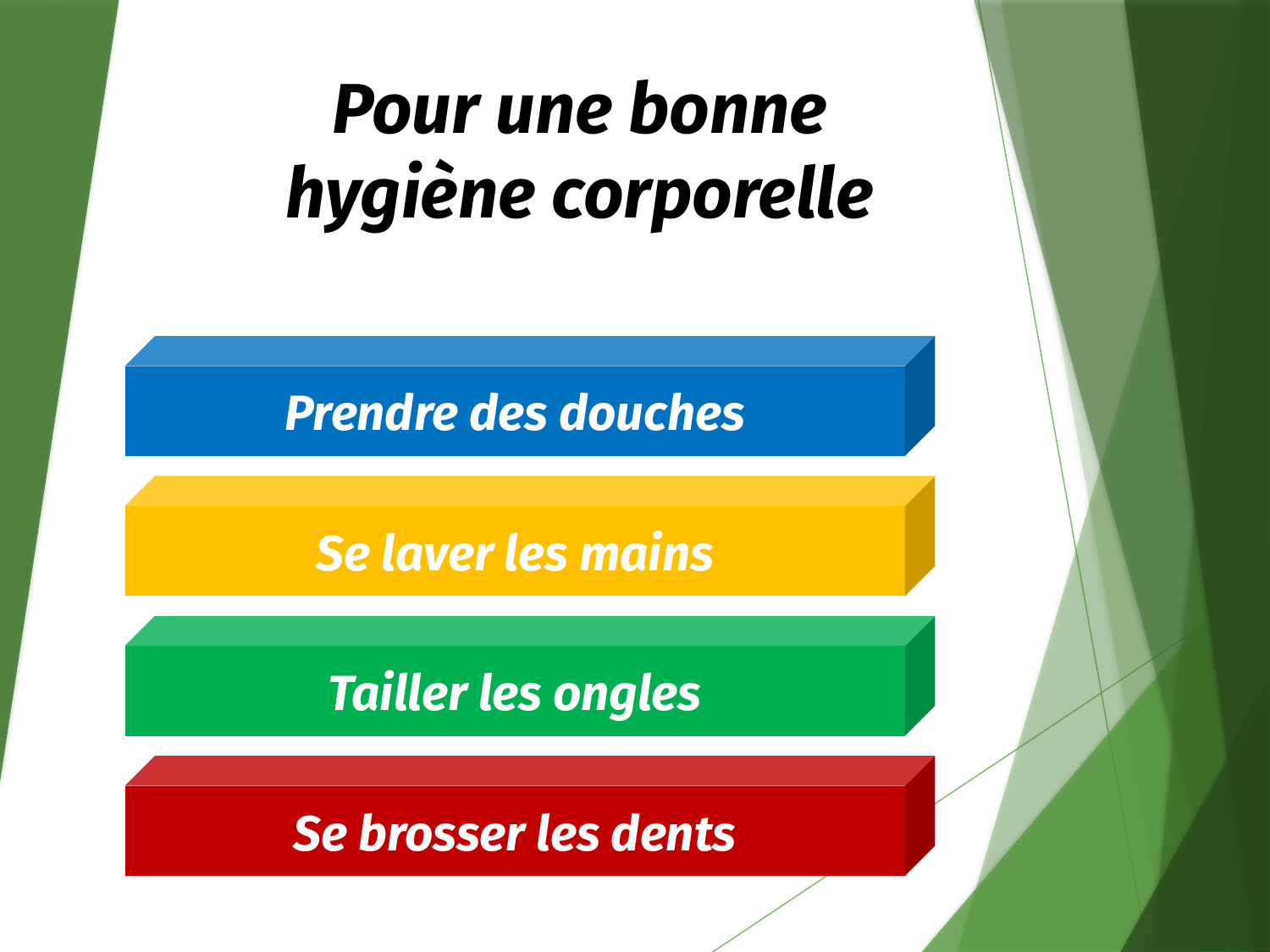

Pour une bonne hygiène corporelle

Prendre des douches
Se laver les mains
Tailler les ongles
Se brosser les dents